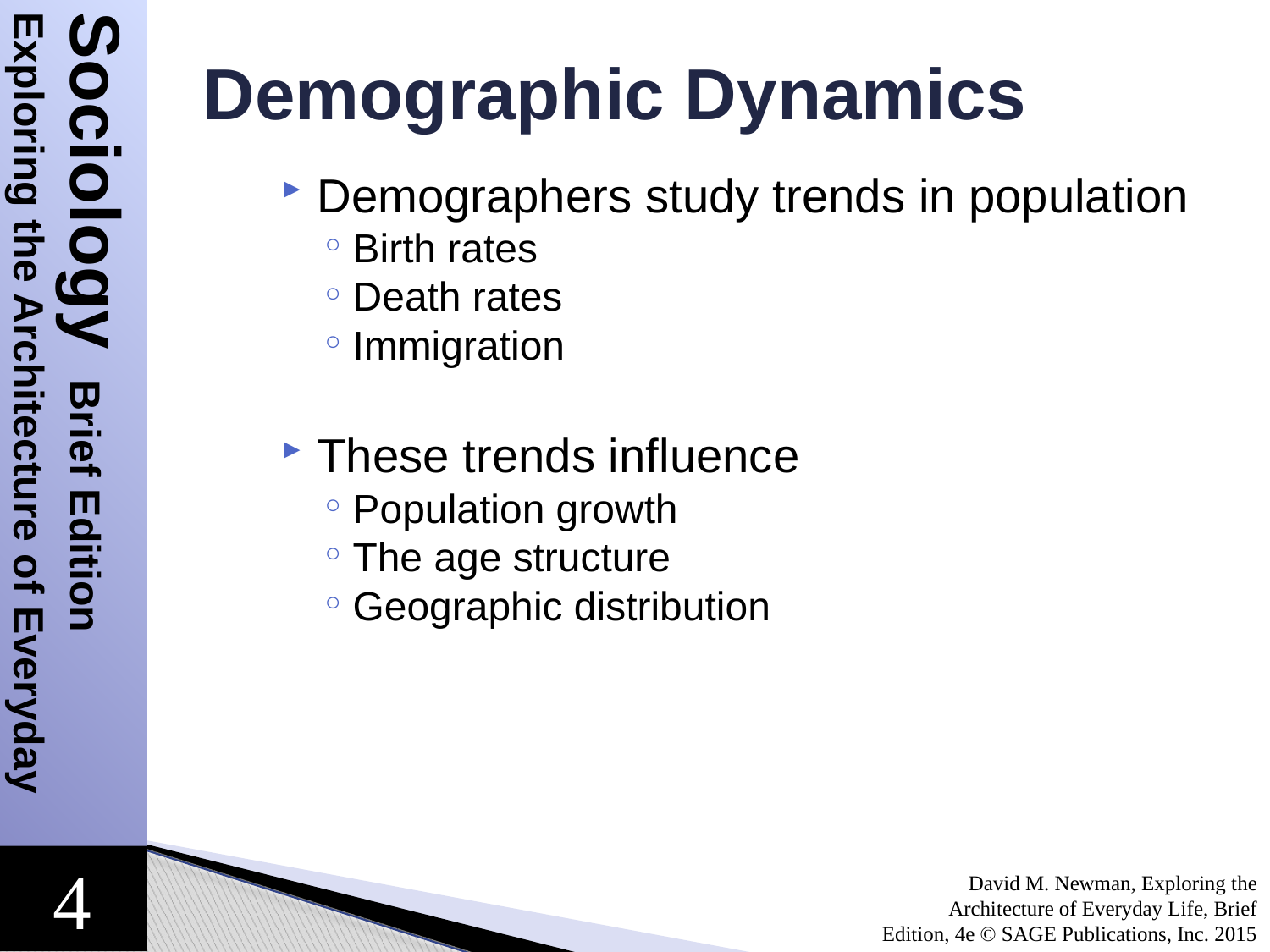

Demographic Dynamics
Demographers study trends in population
Birth rates
Death rates
Immigration

These trends influence
Population growth
The age structure
Geographic distribution
David M. Newman, Exploring the Architecture of Everyday Life, Brief Edition, 4e © SAGE Publications, Inc. 2015